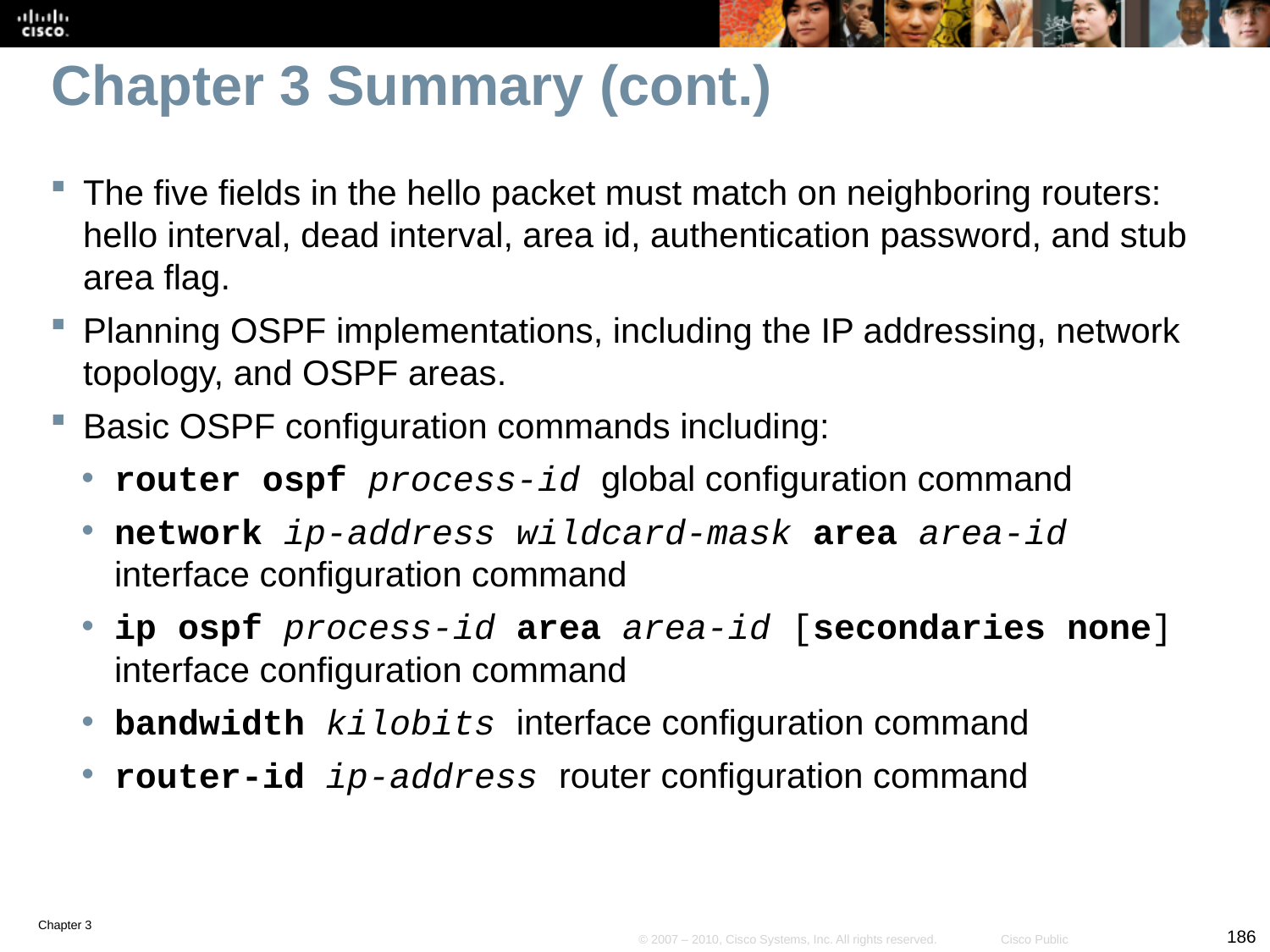

# Chapter 3 Summary (cont.)
The five fields in the hello packet must match on neighboring routers: hello interval, dead interval, area id, authentication password, and stub area flag.
Planning OSPF implementations, including the IP addressing, network topology, and OSPF areas.
Basic OSPF configuration commands including:
router ospf process-id global configuration command
network ip-address wildcard-mask area area-id interface configuration command
ip ospf process-id area area-id [secondaries none] interface configuration command
bandwidth kilobits interface configuration command
router-id ip-address router configuration command